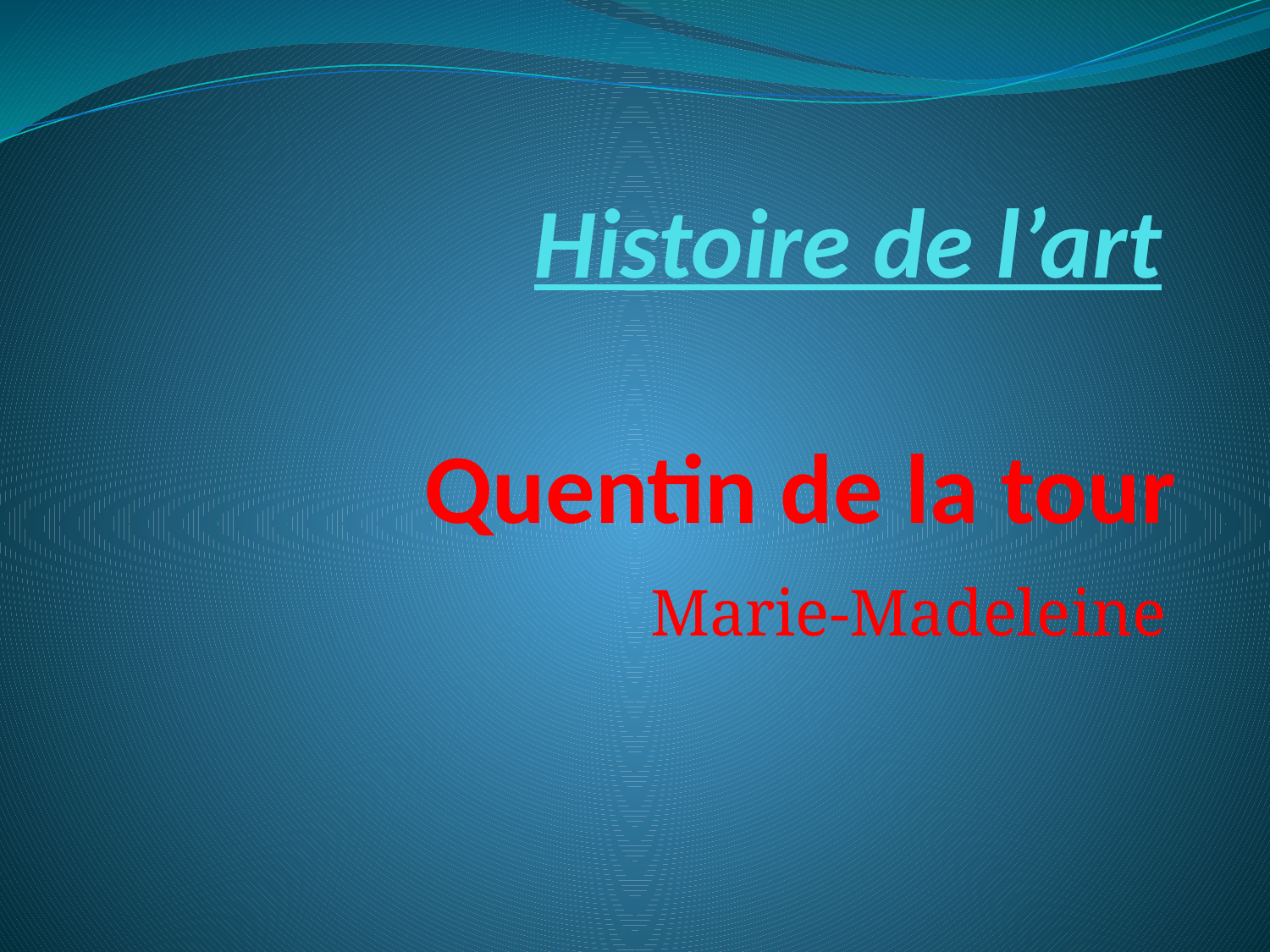

Histoire de l’art
# Quentin de la tour
Marie-Madeleine